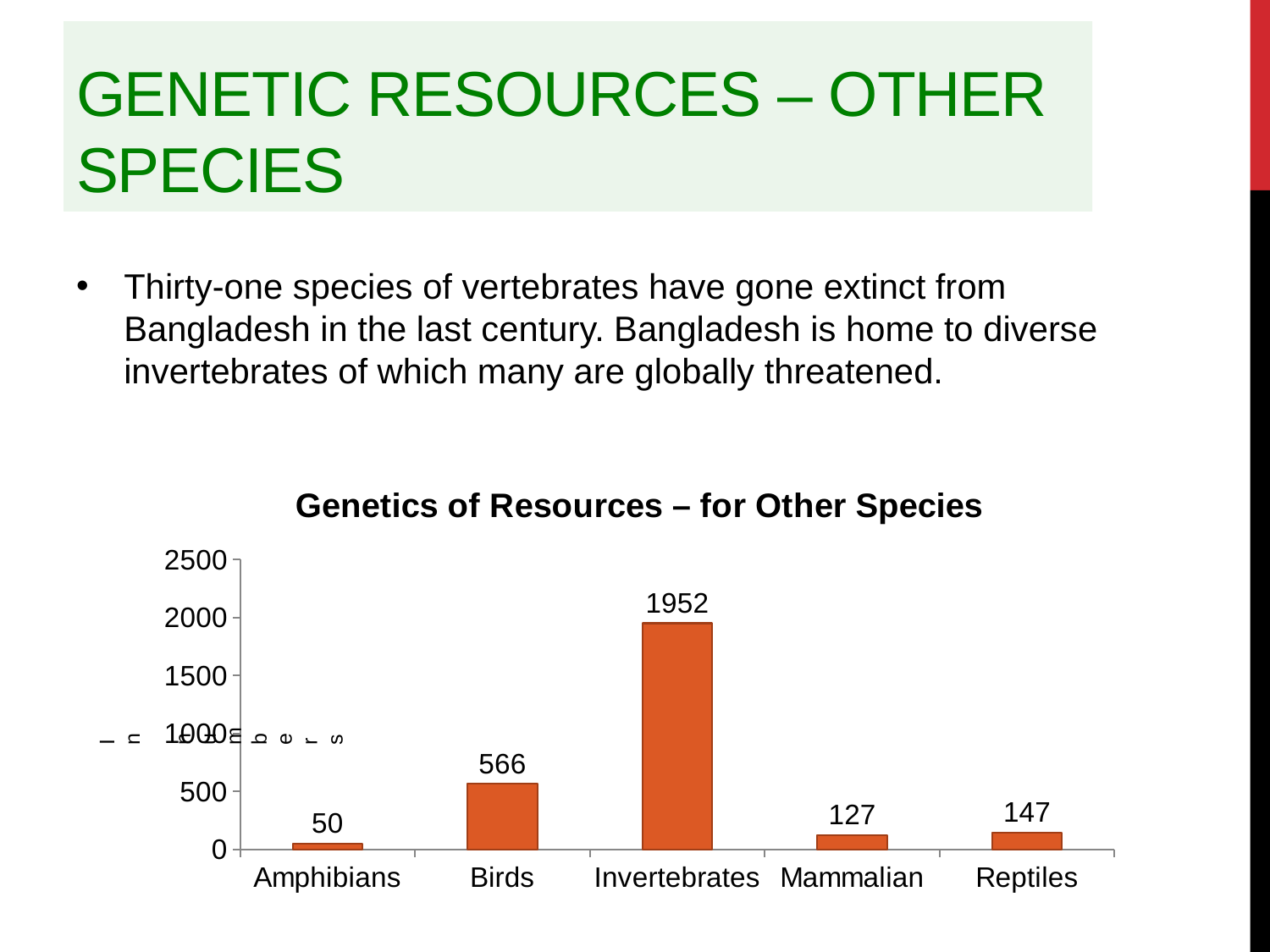

# genetic resources – other species
Thirty-one species of vertebrates have gone extinct from Bangladesh in the last century. Bangladesh is home to diverse invertebrates of which many are globally threatened.

### Chart: Genetics of Resources – for Other Species

| Category |  |
|---|---|
| Amphibians | 50.0 |
| Birds | 566.0 |
| Invertebrates | 1952.0 |
| Mammalian | 127.0 |
| Reptiles | 147.0 |
In numbers